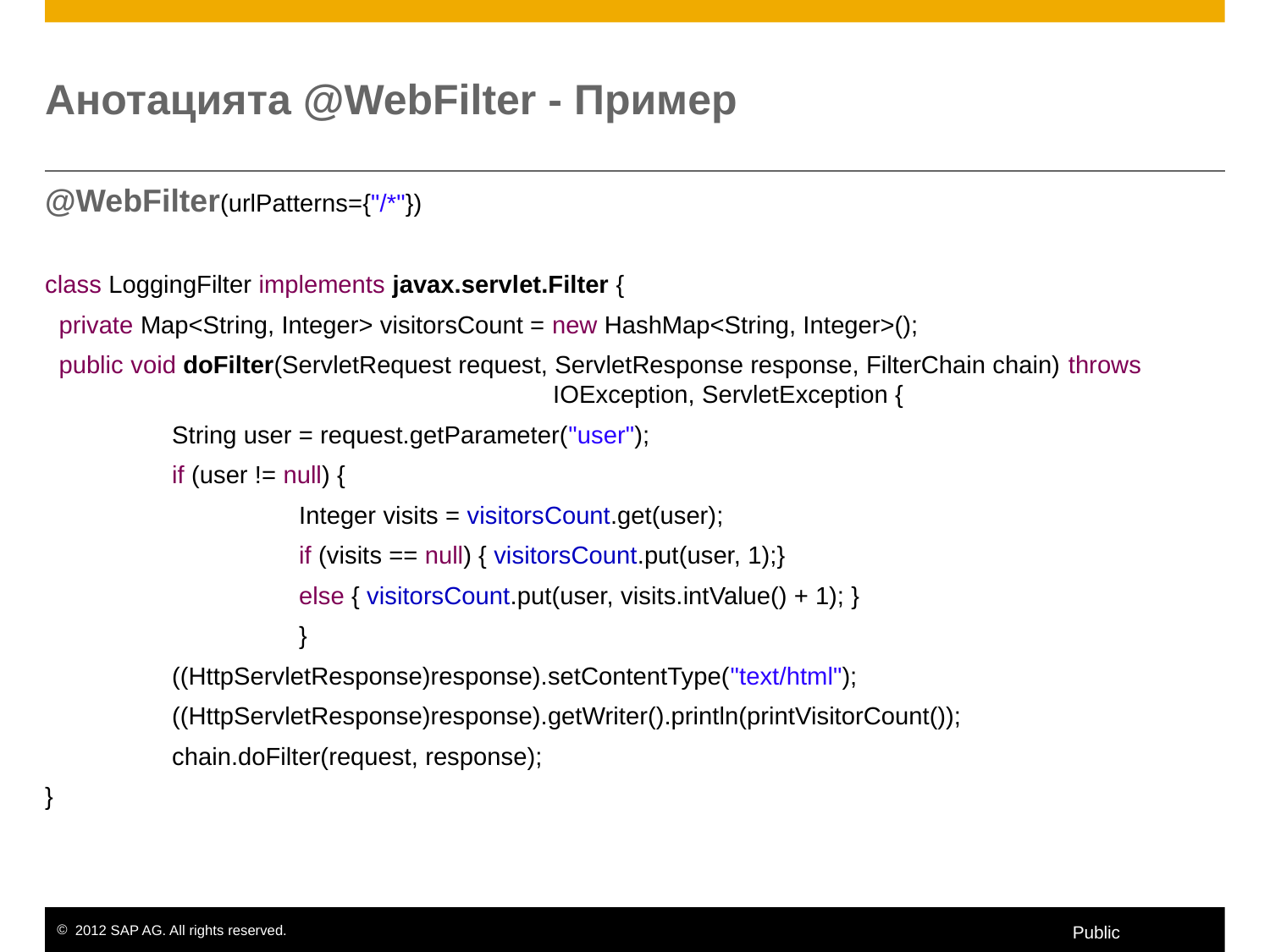

# Анотацията @WebFilter - Пример
@WebFilter(urlPatterns={"/*"})

class LoggingFilter implements javax.servlet.Filter {
  private Map<String, Integer> visitorsCount = new HashMap<String, Integer>();
  public void doFilter(ServletRequest request, ServletResponse response, FilterChain chain) throws 					IOException, ServletException {
  	String user = request.getParameter("user");
  	if (user != null) {
    		Integer visits = visitorsCount.get(user);
    		if (visits == null) { visitorsCount.put(user, 1);}
    		else { visitorsCount.put(user, visits.intValue() + 1); }
  		}
  	((HttpServletResponse)response).setContentType("text/html");
  	((HttpServletResponse)response).getWriter().println(printVisitorCount());
  	chain.doFilter(request, response);
}